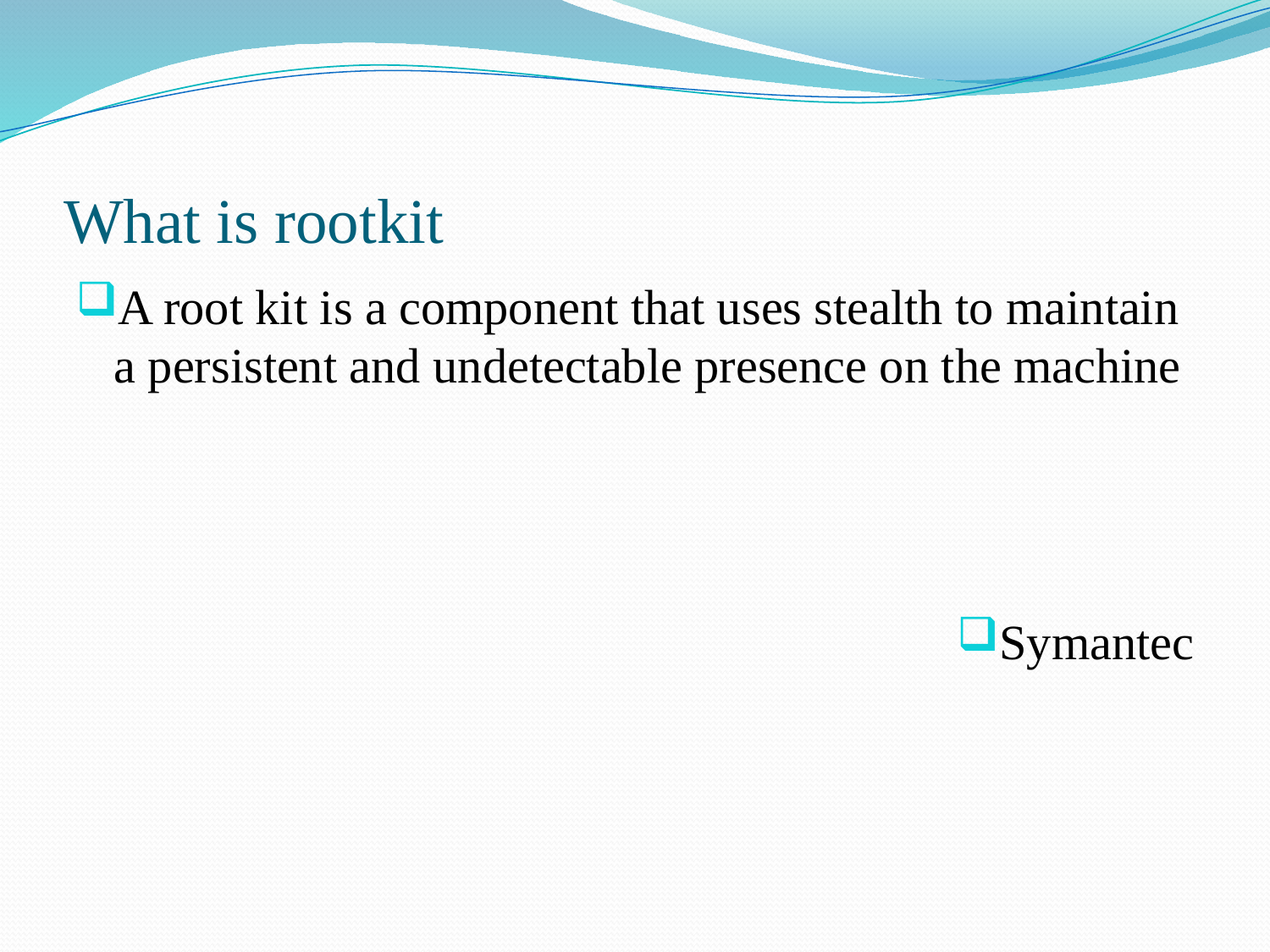

# What is rootkit
A root kit is a component that uses stealth to maintain a persistent and undetectable presence on the machine

Symantec